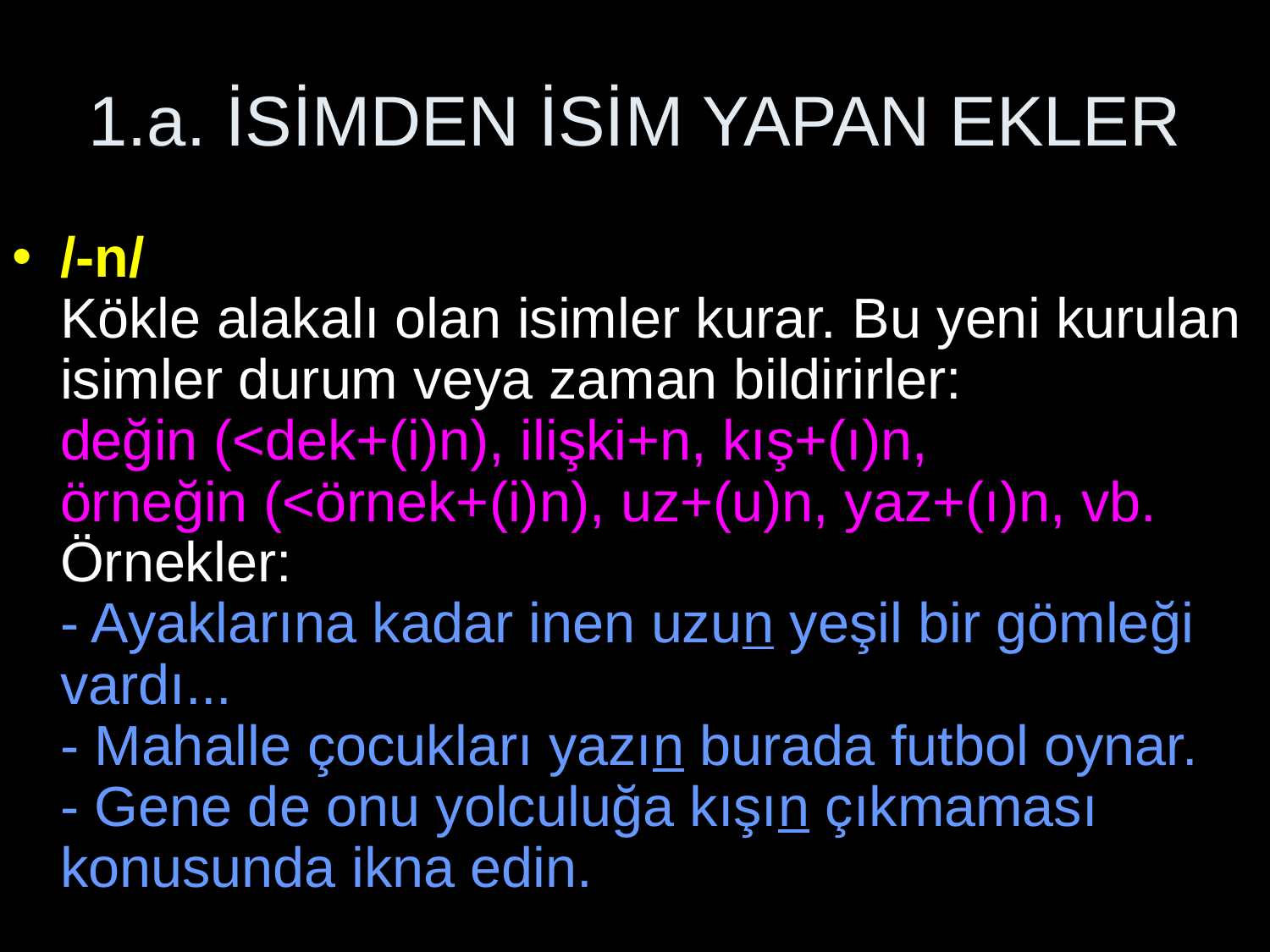

# 1.a. İSİMDEN İSİM YAPAN EKLER
/-n/
Kökle alakalı olan isimler kurar. Bu yeni kurulan isimler durum veya zaman bildirirler:
değin (<dek+(i)n), ilişki+n, kış+(ı)n,
örneğin (<örnek+(i)n), uz+(u)n, yaz+(ı)n, vb.
Örnekler:
- Ayaklarına kadar inen uzun yeşil bir gömleği vardı...
- Mahalle çocukları yazın burada futbol oynar.
- Gene de onu yolculuğa kışın çıkmaması konusunda ikna edin.